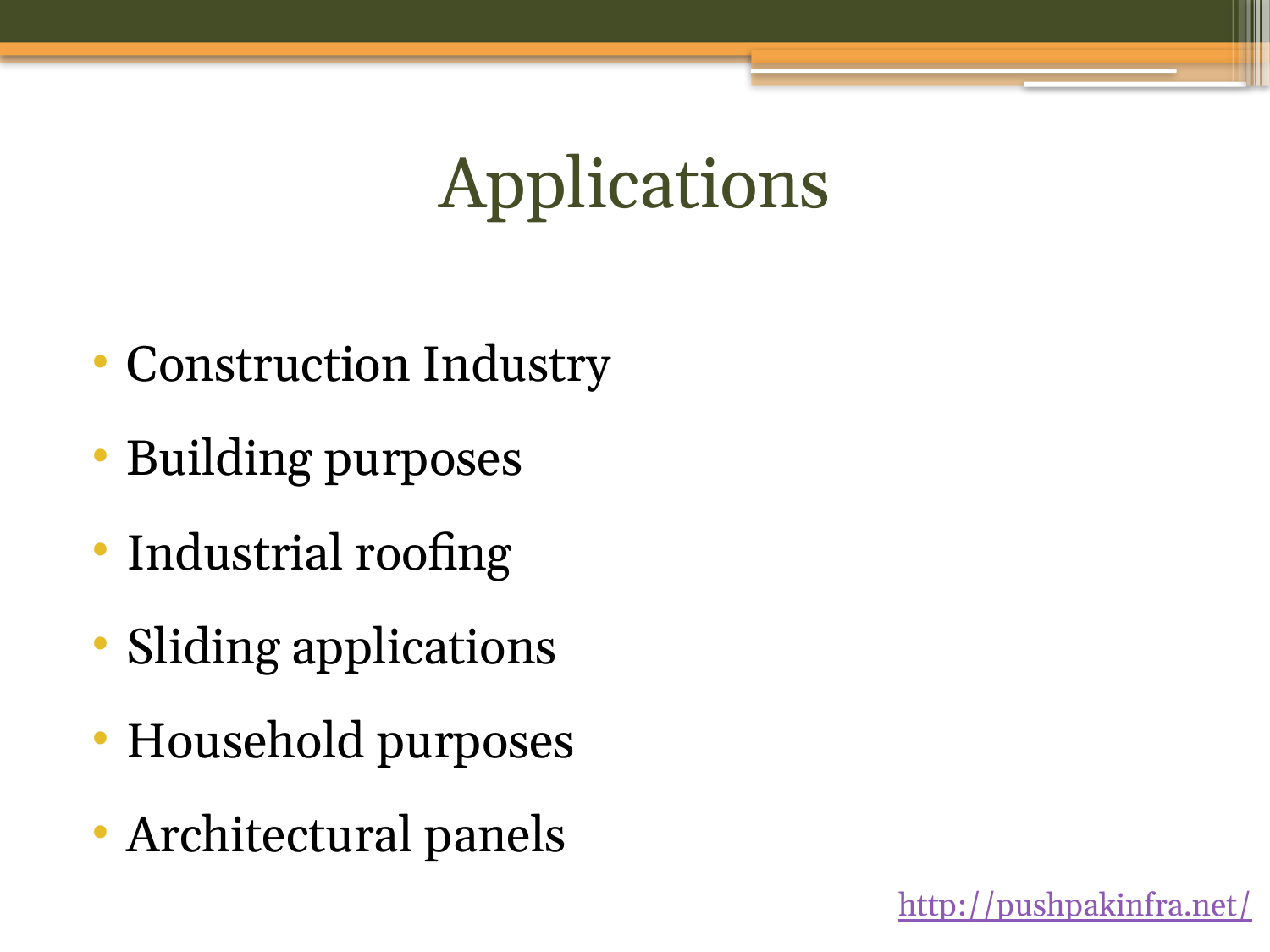

# Applications
Construction Industry
Building purposes
Industrial roofing
Sliding applications
Household purposes
Architectural panels
http://pushpakinfra.net/